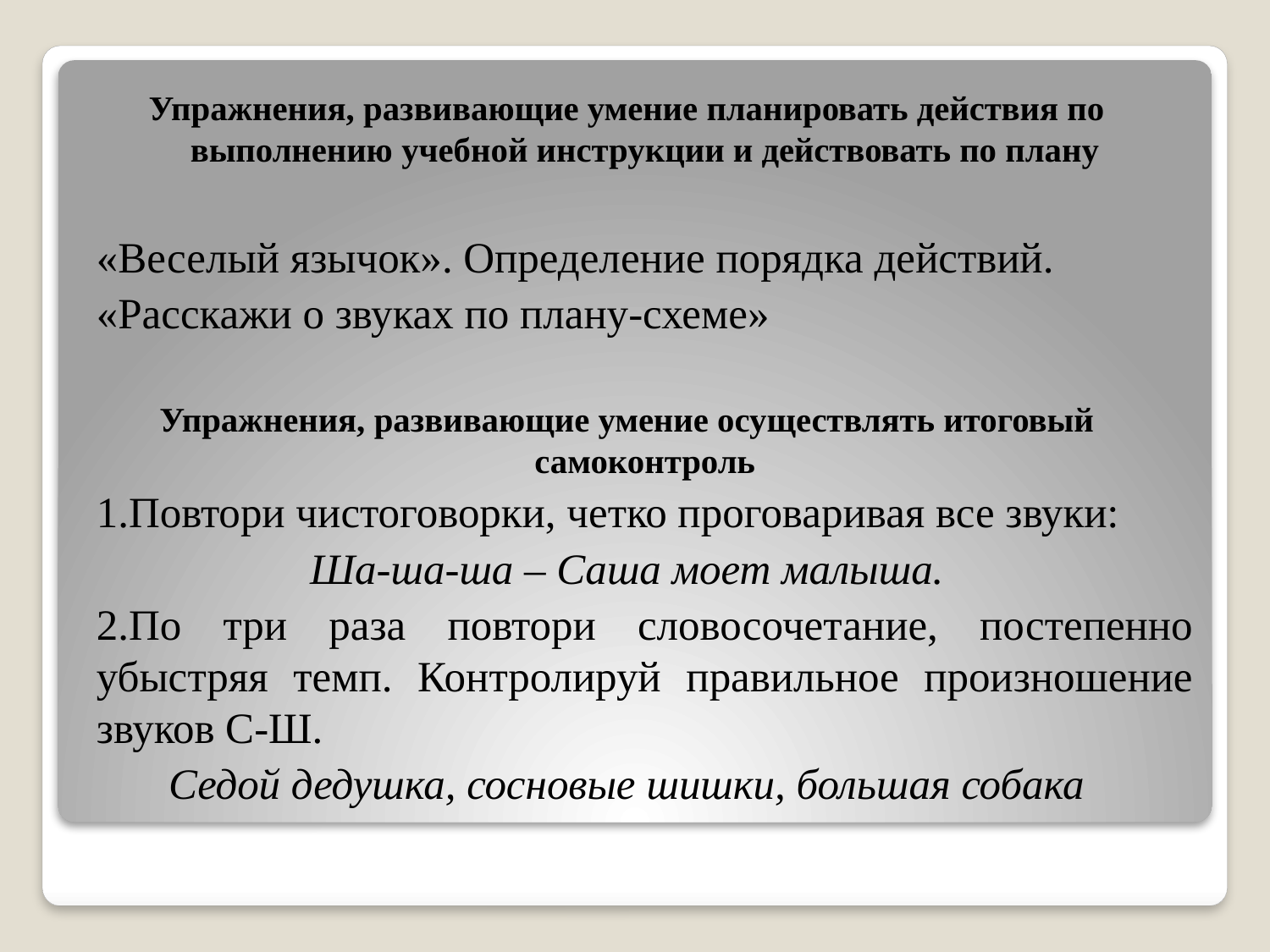

Упражнения, развивающие умение планировать действия по выполнению учебной инструкции и действовать по плану

	«Веселый язычок». Определение порядка действий.
 	«Расскажи о звуках по плану-схеме»

Упражнения, развивающие умение осуществлять итоговый самоконтроль
	1.Повтори чистоговорки, четко проговаривая все звуки:
Ша-ша-ша – Саша моет малыша.
	2.По три раза повтори словосочетание, постепенно убыстряя темп. Контролируй правильное произношение звуков С-Ш.
Седой дедушка, сосновые шишки, большая собака